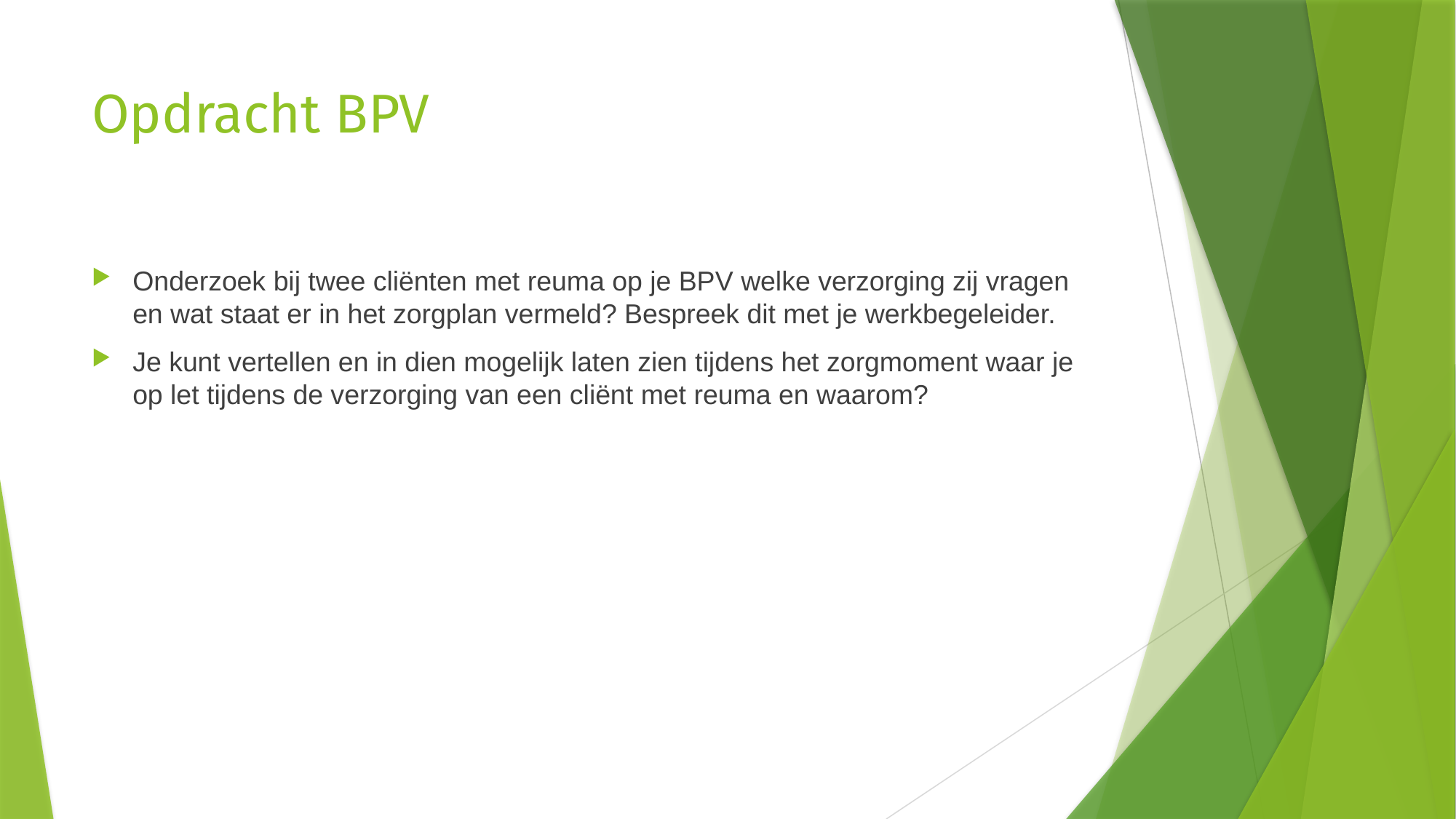

# Opdracht BPV
Onderzoek bij twee cliënten met reuma op je BPV welke verzorging zij vragen en wat staat er in het zorgplan vermeld? Bespreek dit met je werkbegeleider.
Je kunt vertellen en in dien mogelijk laten zien tijdens het zorgmoment waar je op let tijdens de verzorging van een cliënt met reuma en waarom?